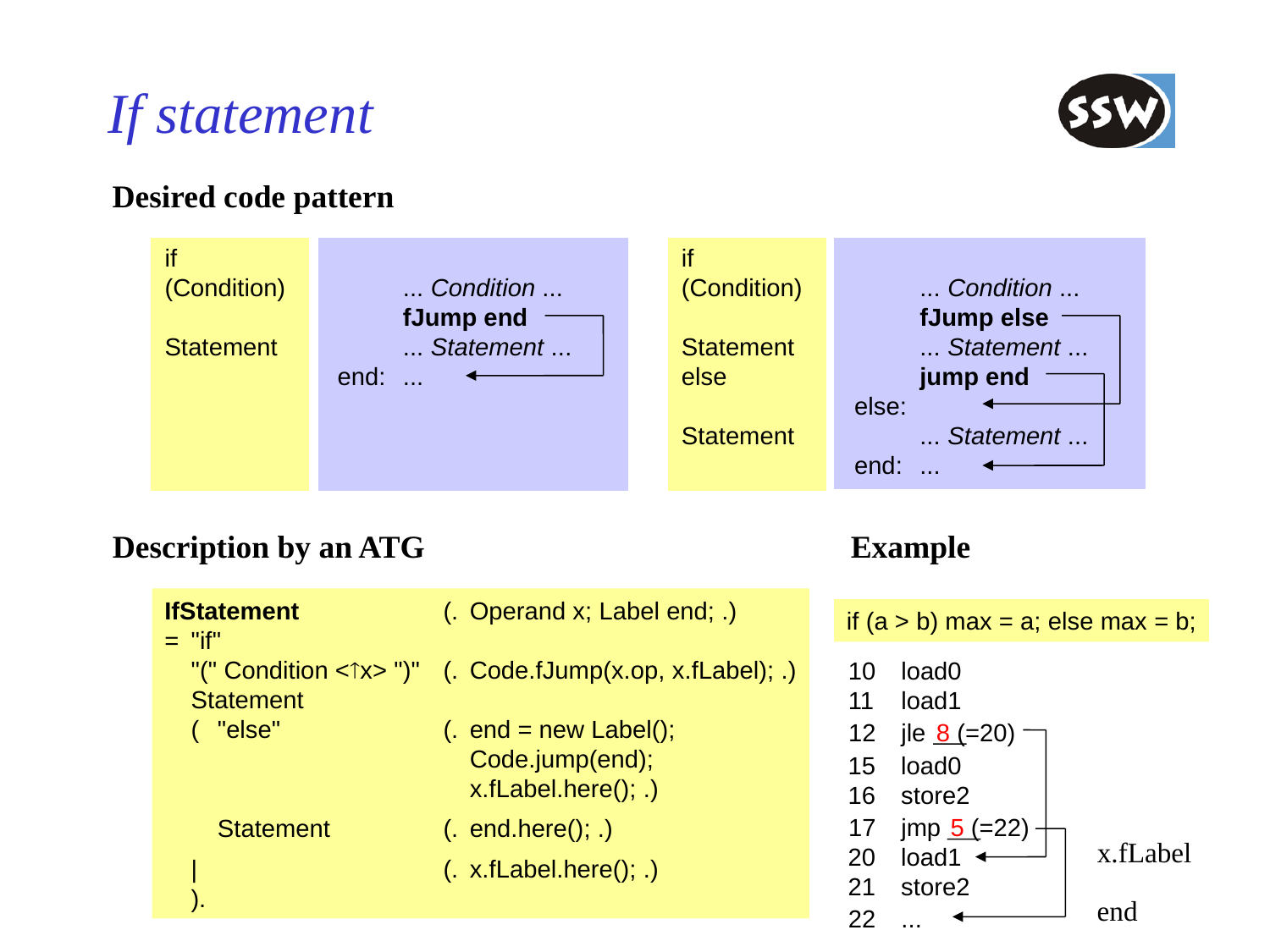

# If statement
Desired code pattern
if
(Condition)		... Condition ...
		fJump end
Statement		... Statement ...
	end:	...
if
(Condition)		... Condition ...
		fJump else
Statement		... Statement ...
else		jump end
	else:
Statement		... Statement ...
	end:	...

Description by an ATG
IfStatement	(.	Operand x; Label end; .)
=	"if"
	"(" Condition <↑x> ")"	(.	Code.fJump(x.op, x.fLabel); .)
	Statement
	(	"else"	(.	end = new Label();
				Code.jump(end);
				x.fLabel.here(); .)
		Statement	(.	end.here(); .)
	|		(.	x.fLabel.here(); .)
	).
Example
if (a > b) max = a; else max = b;
10	load0
11	load1
12	jle

8 (=20)

x.fLabel

15	load0
16	store2
17	jmp

5 (=22)

end
22	...

20	load1
21	store2
70